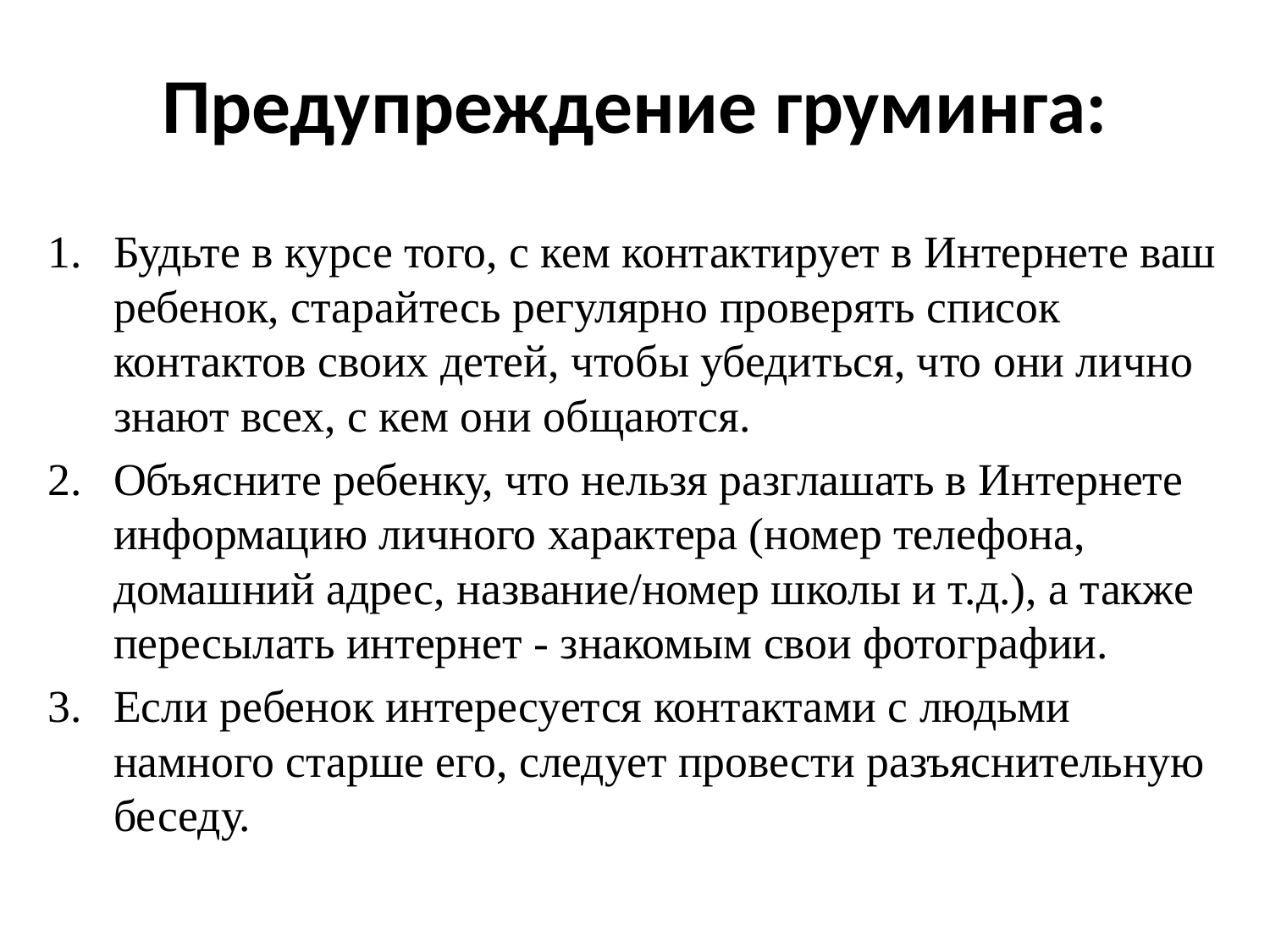

# Предупреждение груминга:
Будьте в курсе того, с кем контактирует в Интернете ваш ребенок, старайтесь регулярно проверять список контактов своих детей, чтобы убедиться, что они лично знают всех, с кем они общаются.
Объясните ребенку, что нельзя разглашать в Интернете информацию личного характера (номер телефона, домашний адрес, название/номер школы и т.д.), а также пересылать интернет - знакомым свои фотографии.
Если ребенок интересуется контактами с людьми намного старше его, следует провести разъяснительную беседу.